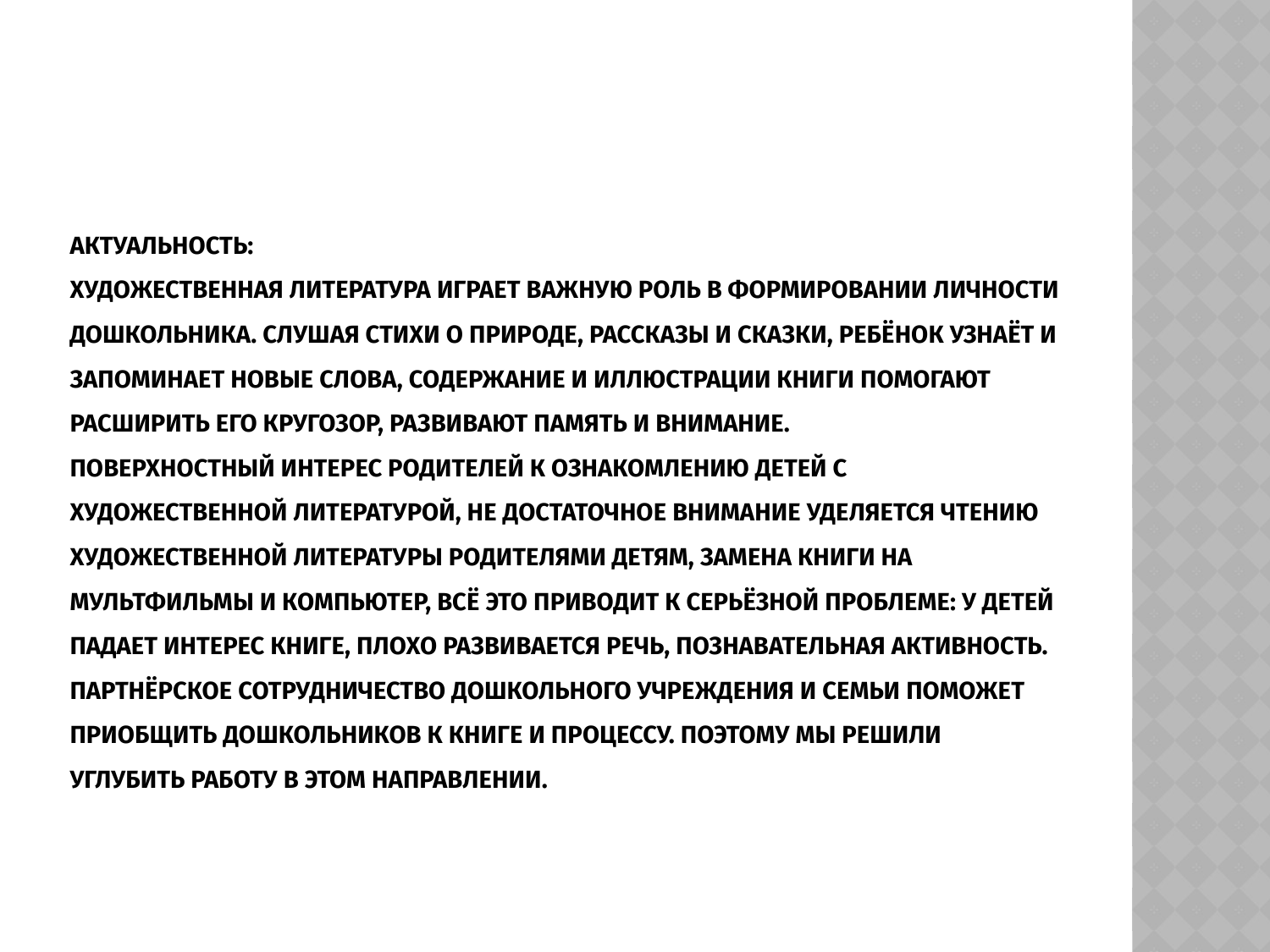

# АКТУАЛЬНОСТЬ: Художественная литература играет важную роль в формировании личности дошкольника. Слушая стихи о природе, рассказы и сказки, ребёнок узнаёт и запоминает новые слова, содержание и иллюстрации книги помогают расширить его кругозор, развивают память и внимание. Поверхностный интерес родителей к ознакомлению детей с художественной литературой, не достаточное внимание уделяется чтению художественной литературы родителями детям, замена книги на мультфильмы и компьютер, всё это приводит к серьёзной проблеме: у детей падает интерес книге, плохо развивается речь, познавательная активность. Партнёрское сотрудничество дошкольного учреждения и семьи поможет приобщить дошкольников к книге и процессу. Поэтому мы решили углубить работу в этом направлении.